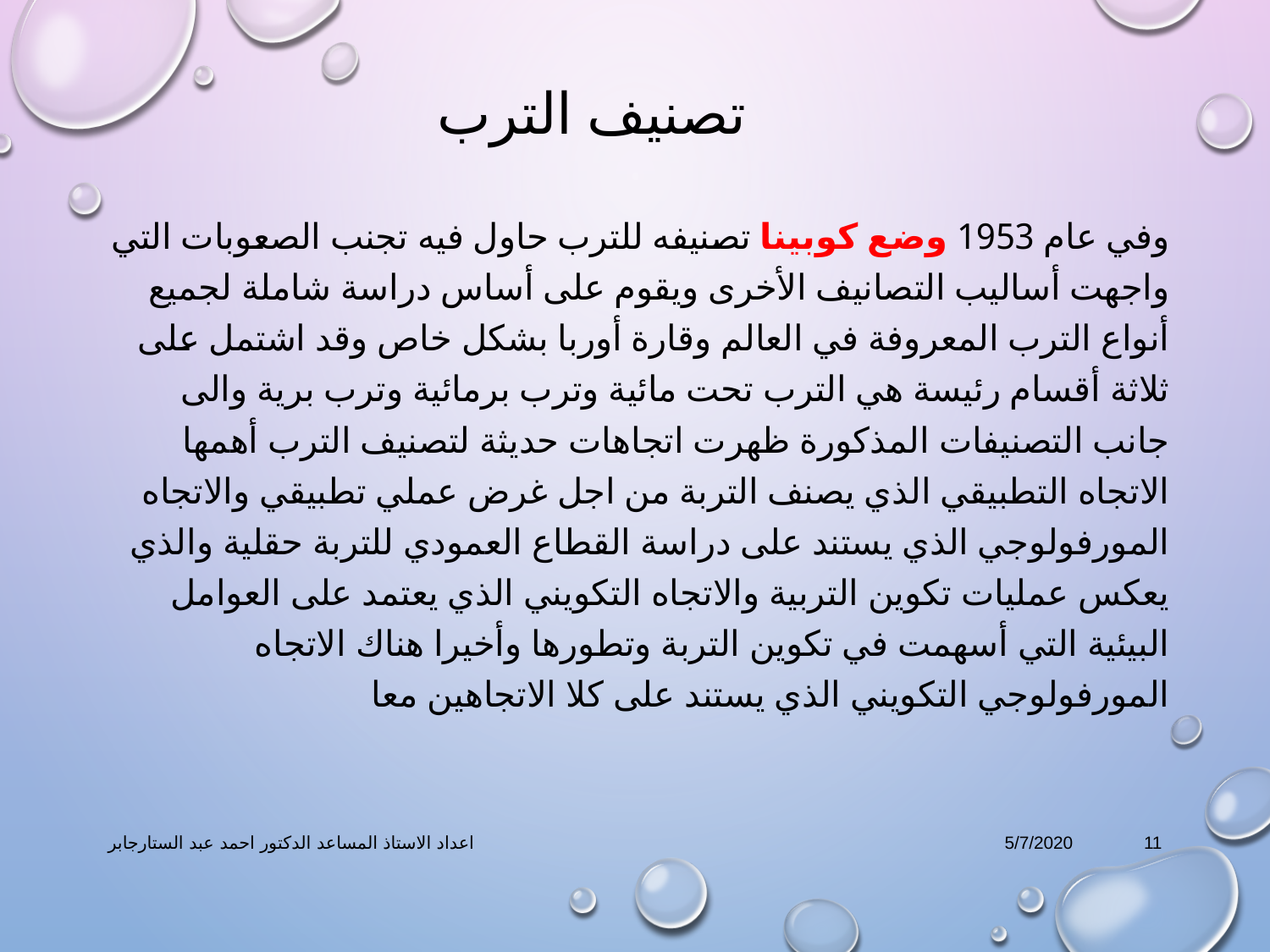

# تصنيف الترب
وفي عام 1953 وضع كوبينا تصنيفه للترب حاول فيه تجنب الصعوبات التي واجهت أساليب التصانيف الأخرى ويقوم على أساس دراسة شاملة لجميع أنواع الترب المعروفة في العالم وقارة أوربا بشكل خاص وقد اشتمل على ثلاثة أقسام رئيسة هي الترب تحت مائية وترب برمائية وترب برية والى جانب التصنيفات المذكورة ظهرت اتجاهات حديثة لتصنيف الترب أهمها الاتجاه التطبيقي الذي يصنف التربة من اجل غرض عملي تطبيقي والاتجاه المورفولوجي الذي يستند على دراسة القطاع العمودي للتربة حقلية والذي يعكس عمليات تكوين التربية والاتجاه التكويني الذي يعتمد على العوامل البيئية التي أسهمت في تكوين التربة وتطورها وأخيرا هناك الاتجاه المورفولوجي التكويني الذي يستند على كلا الاتجاهين معا
اعداد الاستاذ المساعد الدكتور احمد عبد الستارجابر
5/7/2020
11